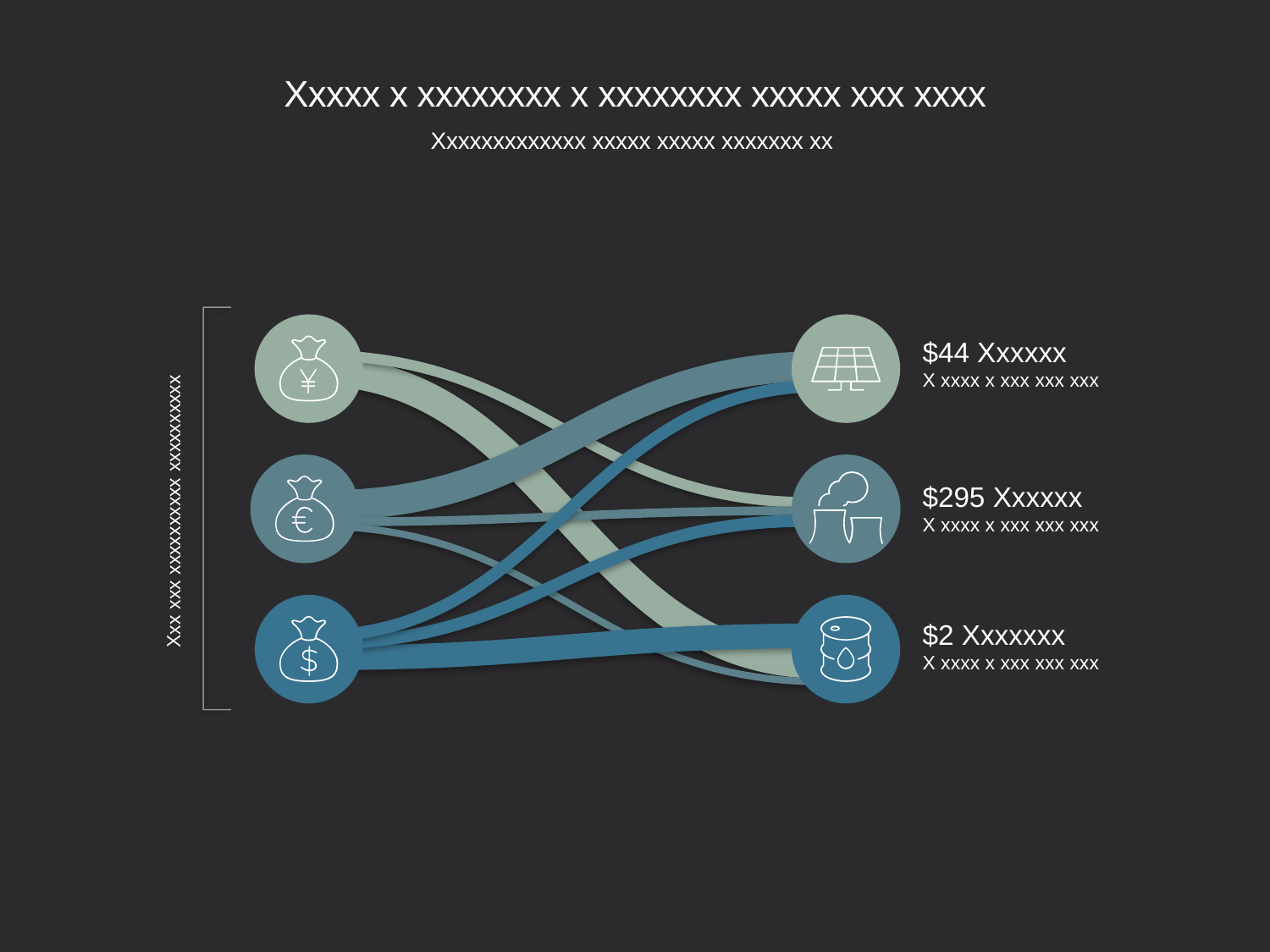

# Xxxxx x xxxxxxxx x xxxxxxxx xxxxx xxx xxxx
Xxxxxxxxxxxxx xxxxx xxxxx xxxxxxx xx

$44 Xxxxxx
X xxxx x xxx xxx xxx

$295 Xxxxxx
X xxxx x xxx xxx xxx
Xxx xxx xxxxxxxxxx xxxxxxxxxx

$2 Xxxxxxx
X xxxx x xxx xxx xxx